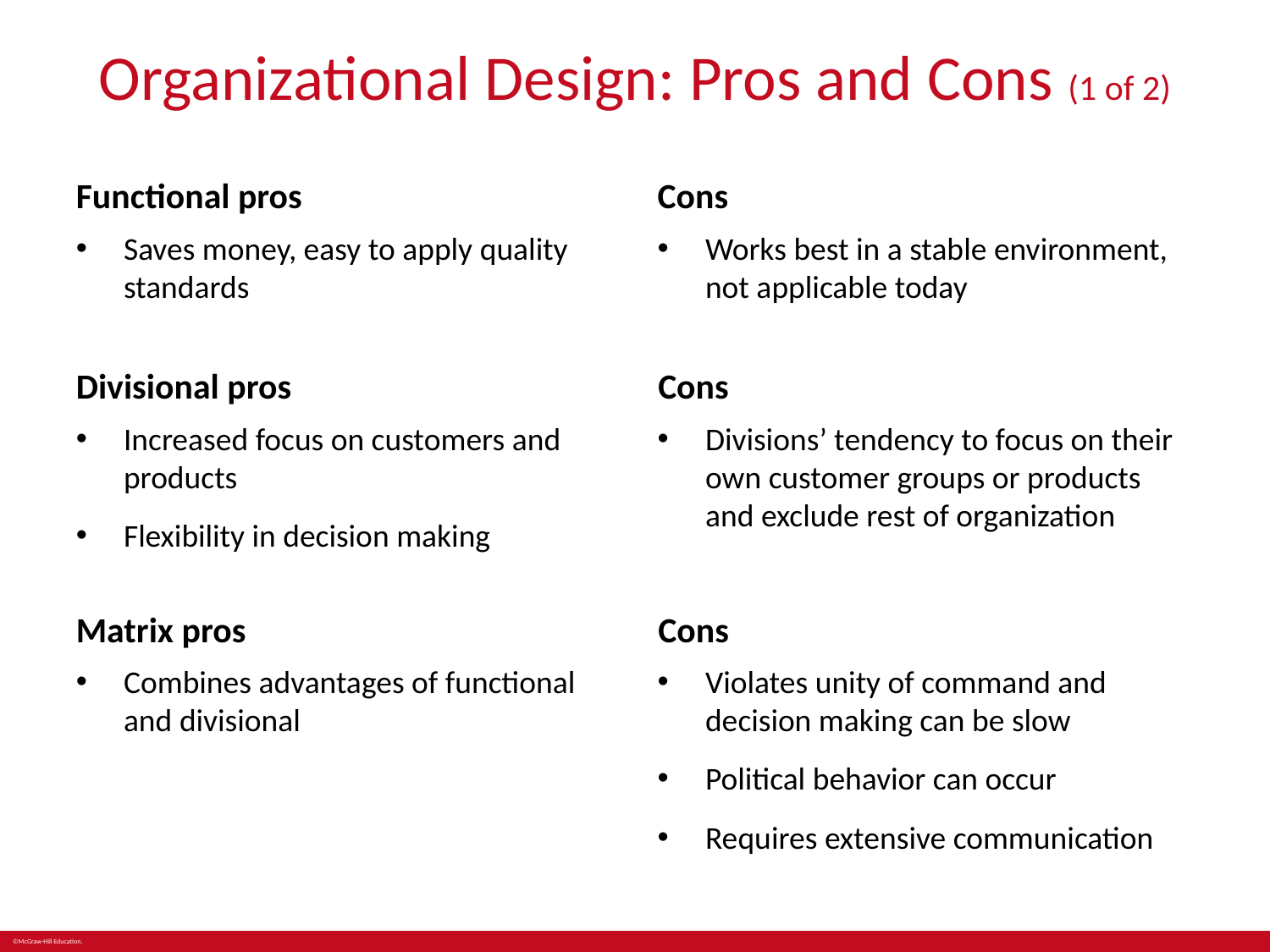

# Organizational Design: Pros and Cons (1 of 2)
Functional pros
Cons
Saves money, easy to apply quality standards

Works best in a stable environment, not applicable today

Divisional pros
Cons
Increased focus on customers and    products
Flexibility in decision making

Divisions’ tendency to focus on their own customer groups or products and exclude rest of organization

Matrix pros
Cons
Combines advantages of functional and divisional

Violates unity of command and decision making can be slow
Political behavior can occur
Requires extensive communication